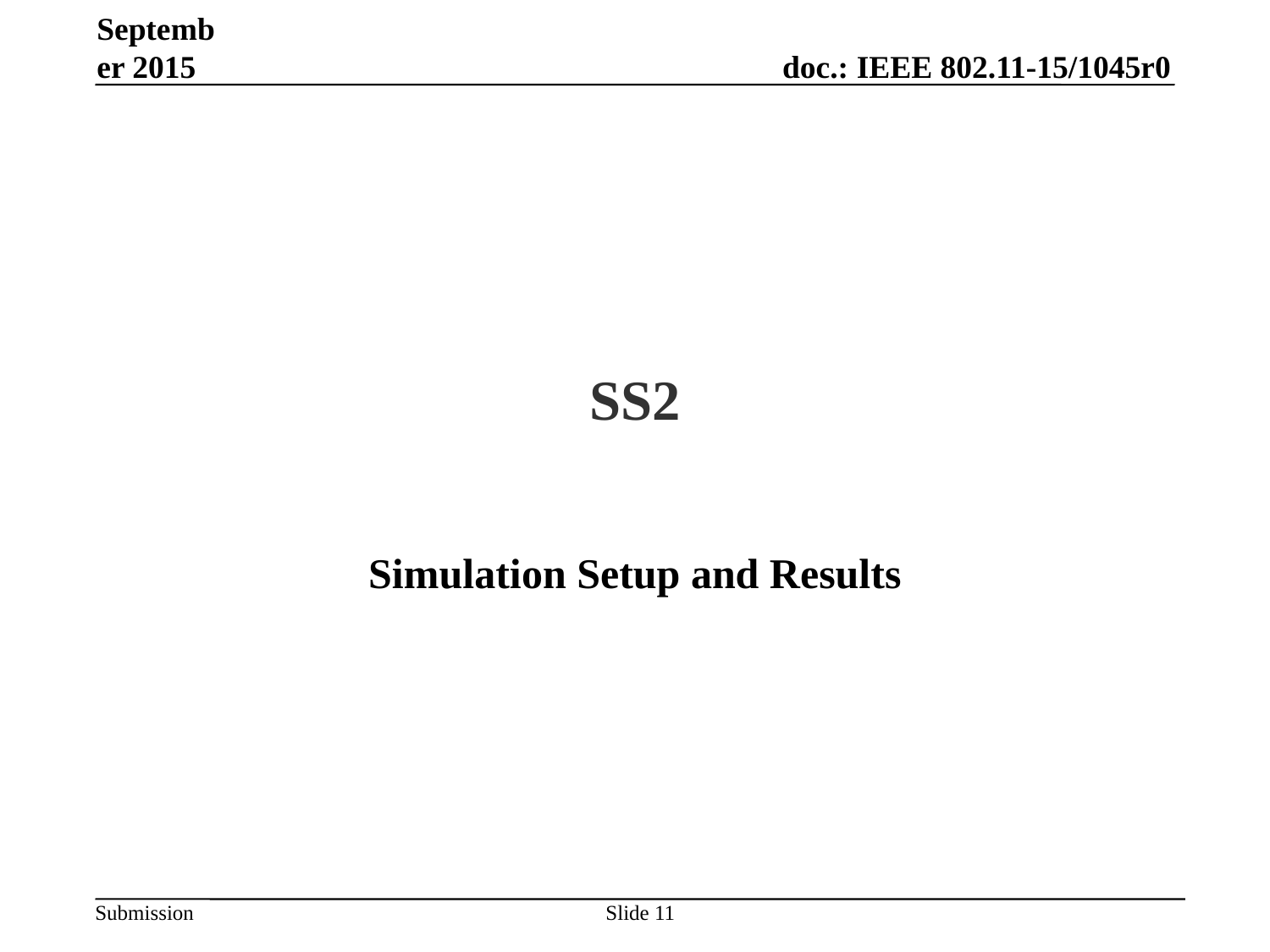

September 2015
# SS2
Simulation Setup and Results

Slide 11
Takeshi Itagaki, Sony Corporation